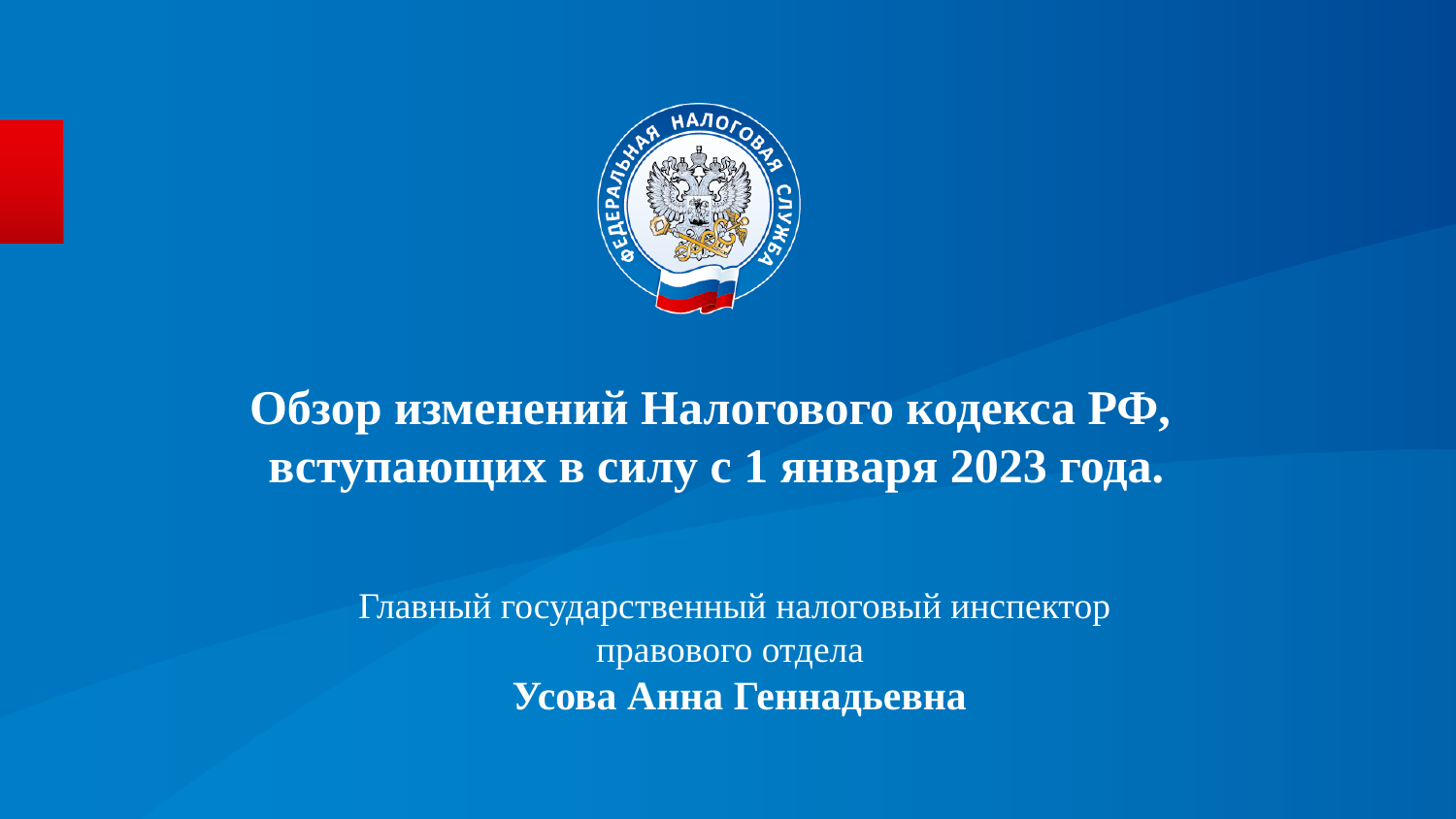

# Обзор изменений Налогового кодекса РФ, вступающих в силу с 1 января 2023 года.
Главный государственный налоговый инспектор
правового отдела
Усова Анна Геннадьевна